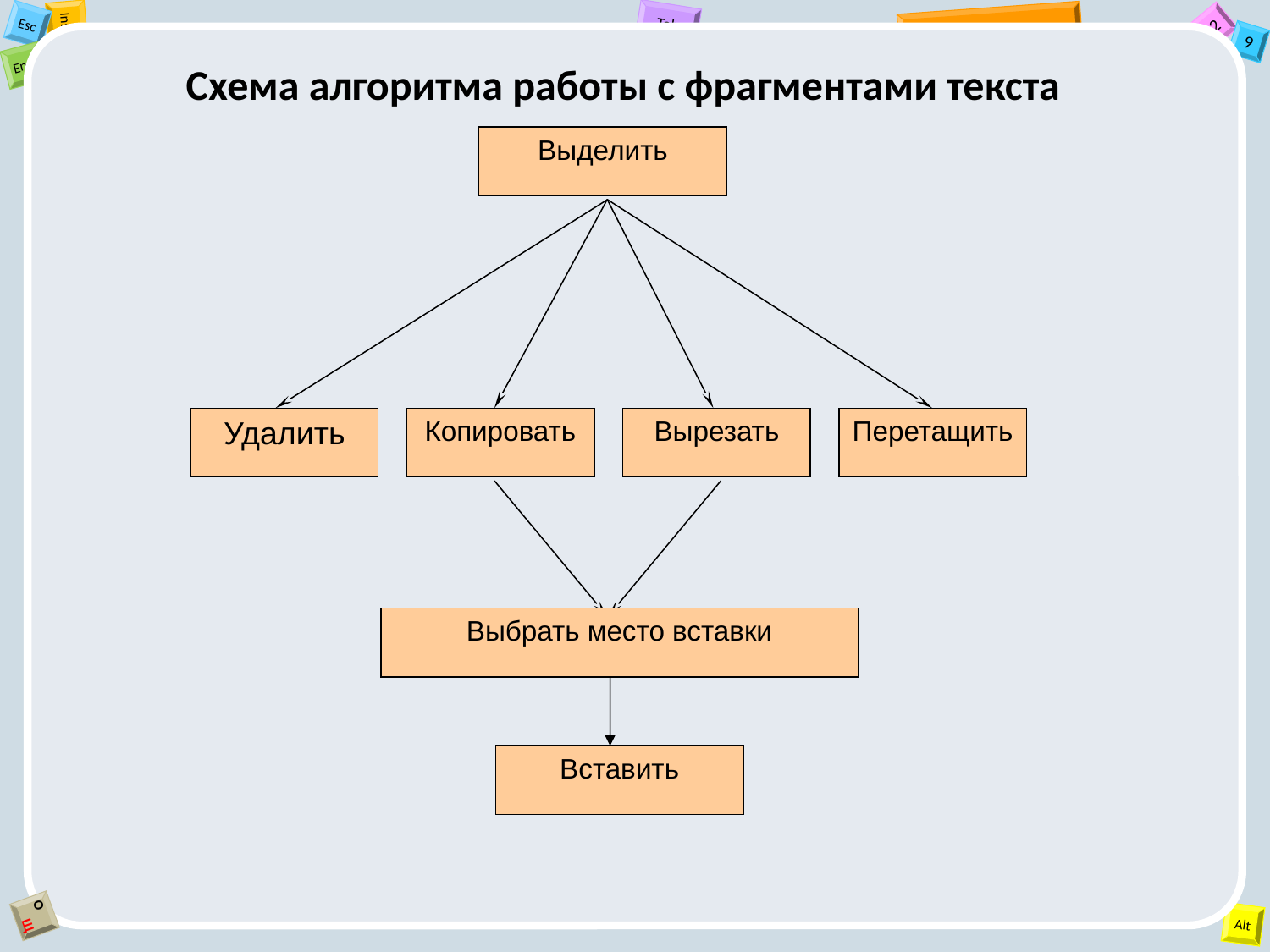

Схема алгоритма работы с фрагментами текста
Выделить

Удалить
Копировать
Вырезать
Перетащить

Выбрать место вставки

Вставить